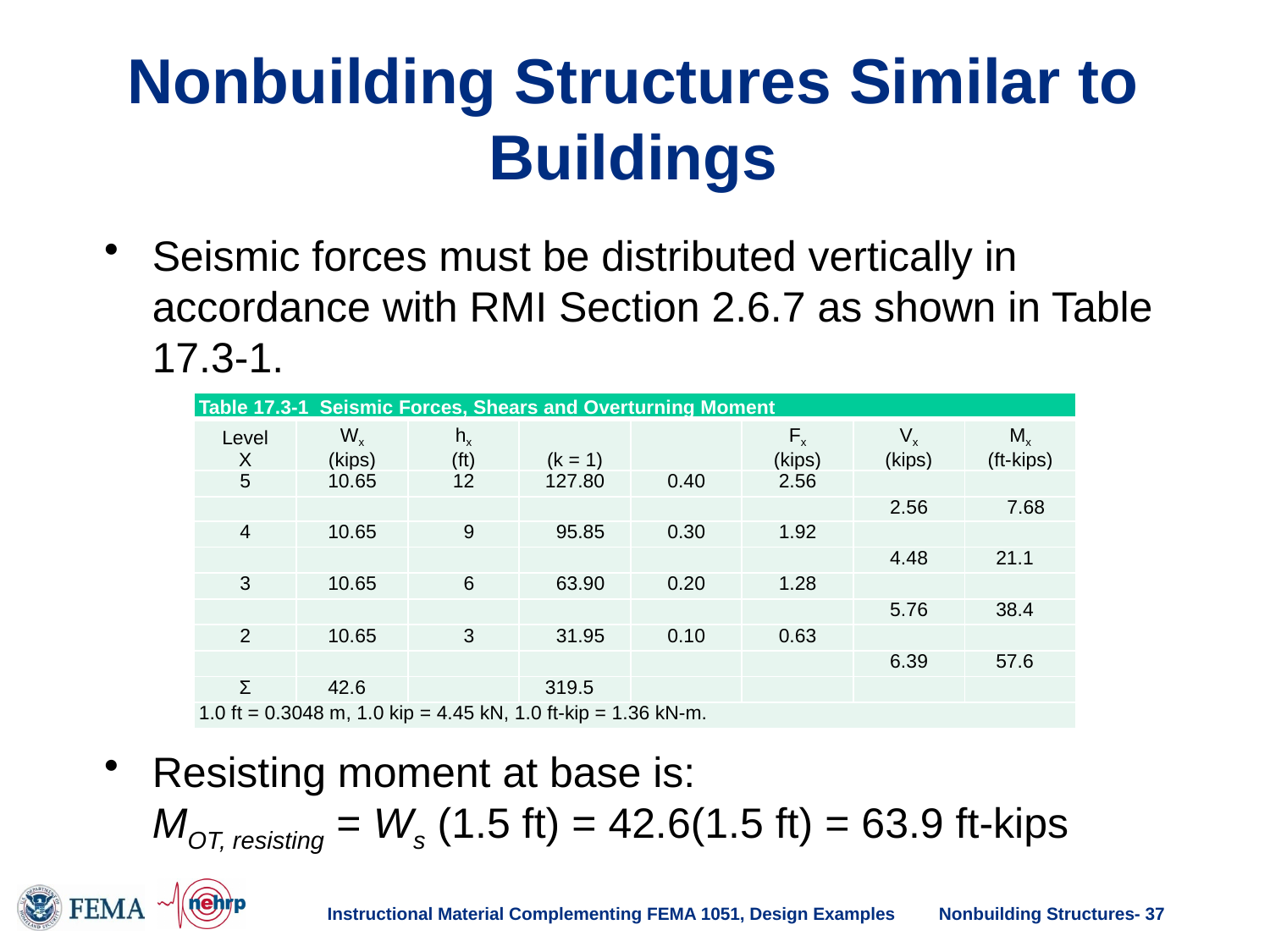

# Nonbuilding Structures Similar to Buildings
Seismic forces must be distributed vertically in accordance with RMI Section 2.6.7 as shown in Table 17.3-1.
Resisting moment at base is:
MOT, resisting = Ws (1.5 ft) = 42.6(1.5 ft) = 63.9 ft-kips
| Table 17.3-1 Seismic Forces, Shears and Overturning Moment |  |  |  |  |  |  |  |
| --- | --- | --- | --- | --- | --- | --- | --- |
| Level X | Wx (kips) | hx (ft) | (k = 1) |  | Fx (kips) | Vx (kips) | Mx (ft-kips) |
| 5 | 10.65 | 12 | 127.80 | 0.40 | 2.56 |  |  |
|  |  |  |  |  |  | 2.56 | 7.68 |
| 4 | 10.65 | 9 | 95.85 | 0.30 | 1.92 |  |  |
|  |  |  |  |  |  | 4.48 | 21.1 |
| 3 | 10.65 | 6 | 63.90 | 0.20 | 1.28 |  |  |
|  |  |  |  |  |  | 5.76 | 38.4 |
| 2 | 10.65 | 3 | 31.95 | 0.10 | 0.63 |  |  |
|  |  |  |  |  |  | 6.39 | 57.6 |
| Σ | 42.6 |  | 319.5 |  |  |  |  |
| 1.0 ft = 0.3048 m, 1.0 kip = 4.45 kN, 1.0 ft-kip = 1.36 kN-m. |  |  |  |  |  |  |  |
Instructional Material Complementing FEMA 1051, Design Examples
Nonbuilding Structures- 37